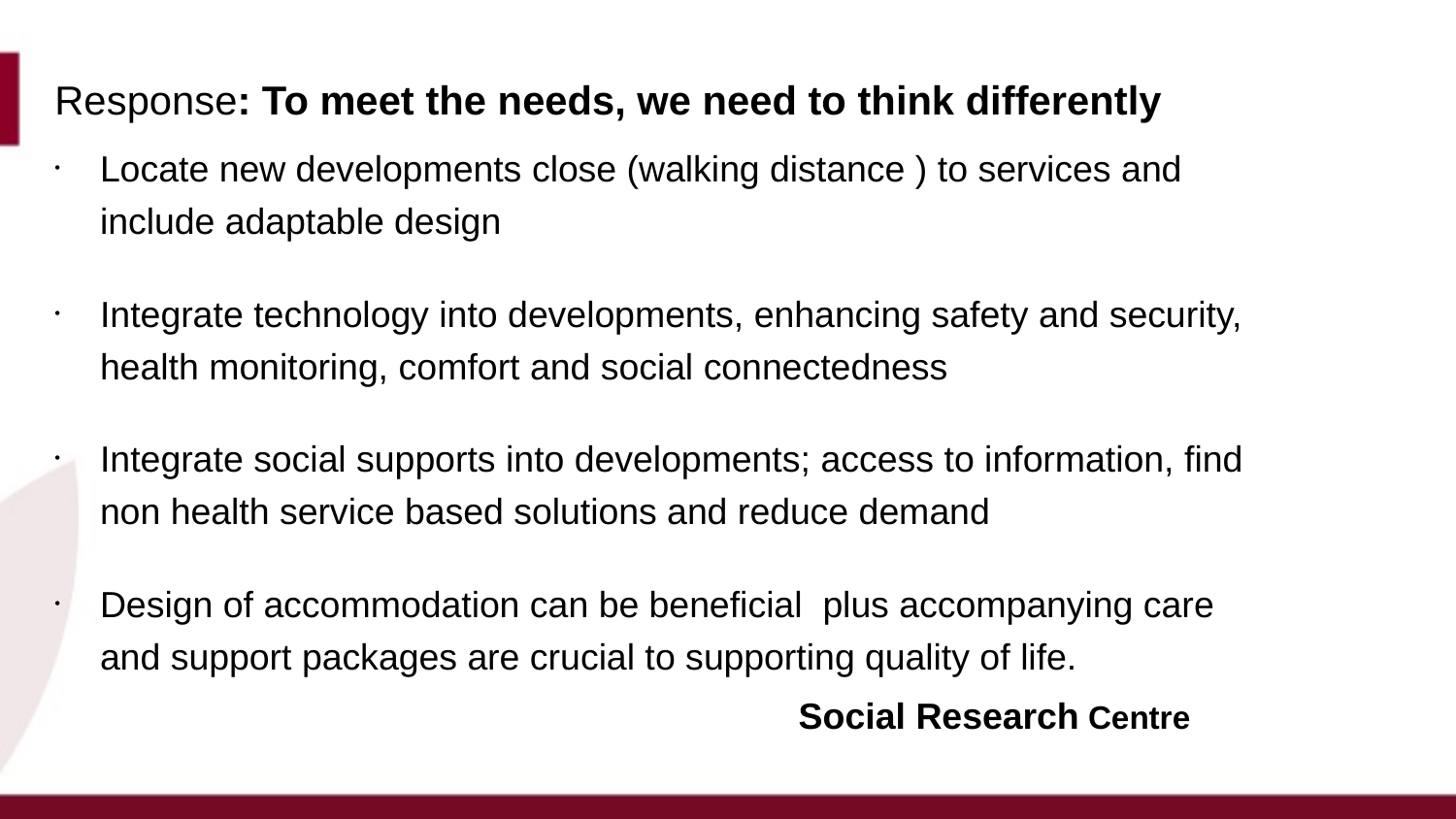

# Response: To meet the needs, we need to think differently
Locate new developments close (walking distance ) to services and include adaptable design

Integrate technology into developments, enhancing safety and security, health monitoring, comfort and social connectedness

Integrate social supports into developments; access to information, find non health service based solutions and reduce demand

Design of accommodation can be beneficial  plus accompanying care and support packages are crucial to supporting quality of life.
                                                                         Social Research Centre